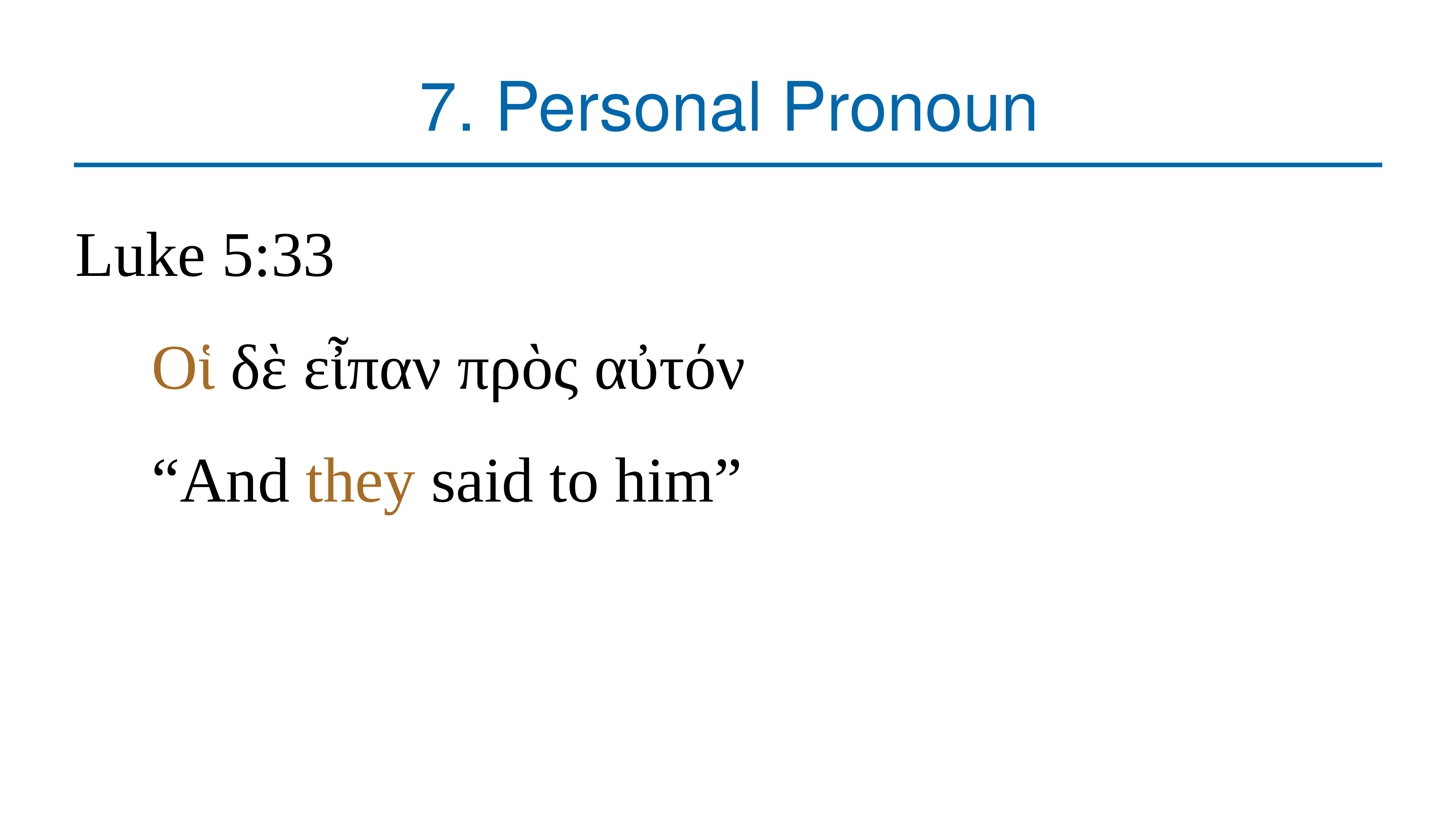

# 7. Personal Pronoun
Luke 5:33
Οἱ δὲ εἶπαν πρὸς αὐτόν
“And they said to him”